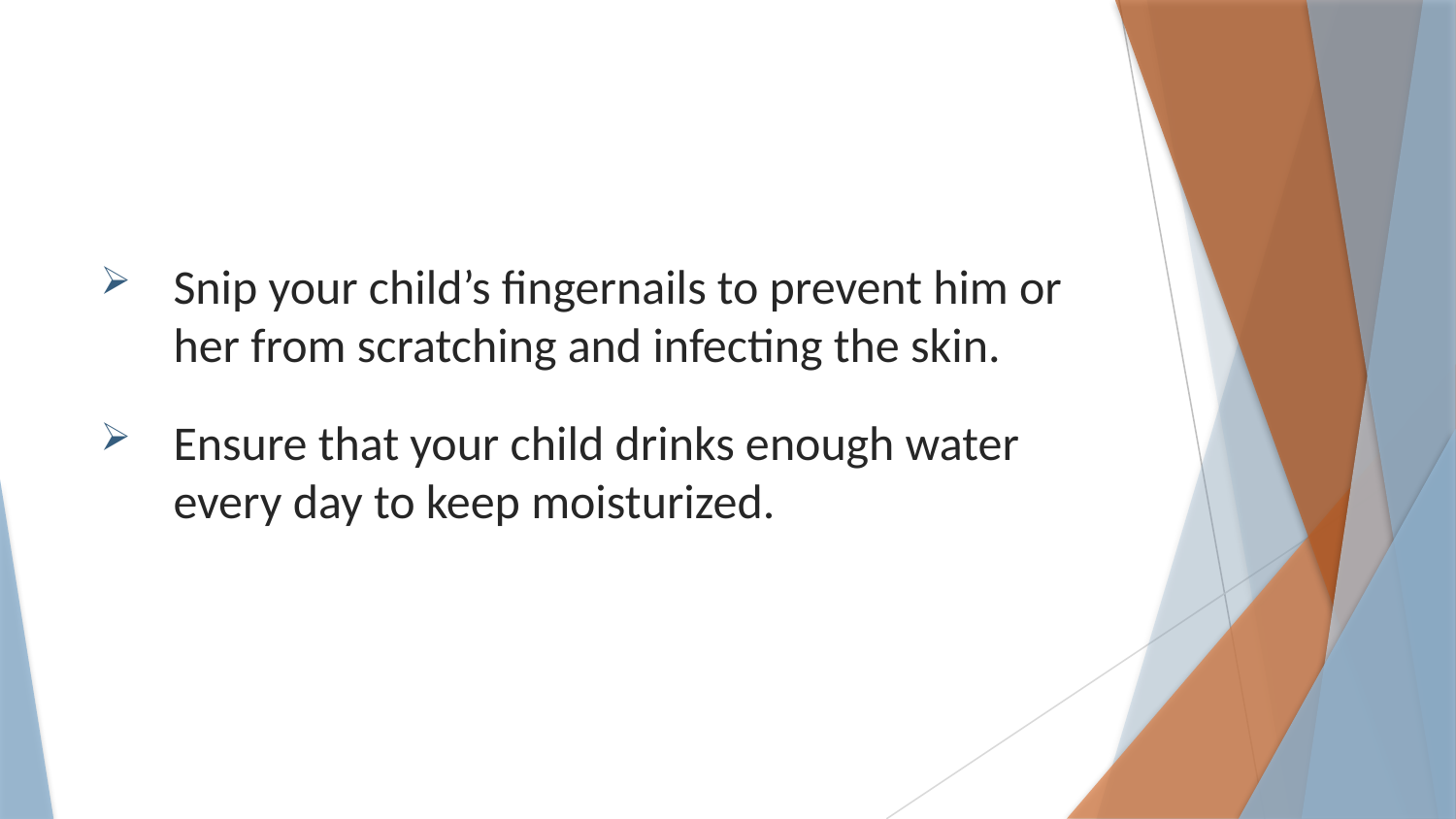

Snip your child’s fingernails to prevent him or her from scratching and infecting the skin.
Ensure that your child drinks enough water every day to keep moisturized.